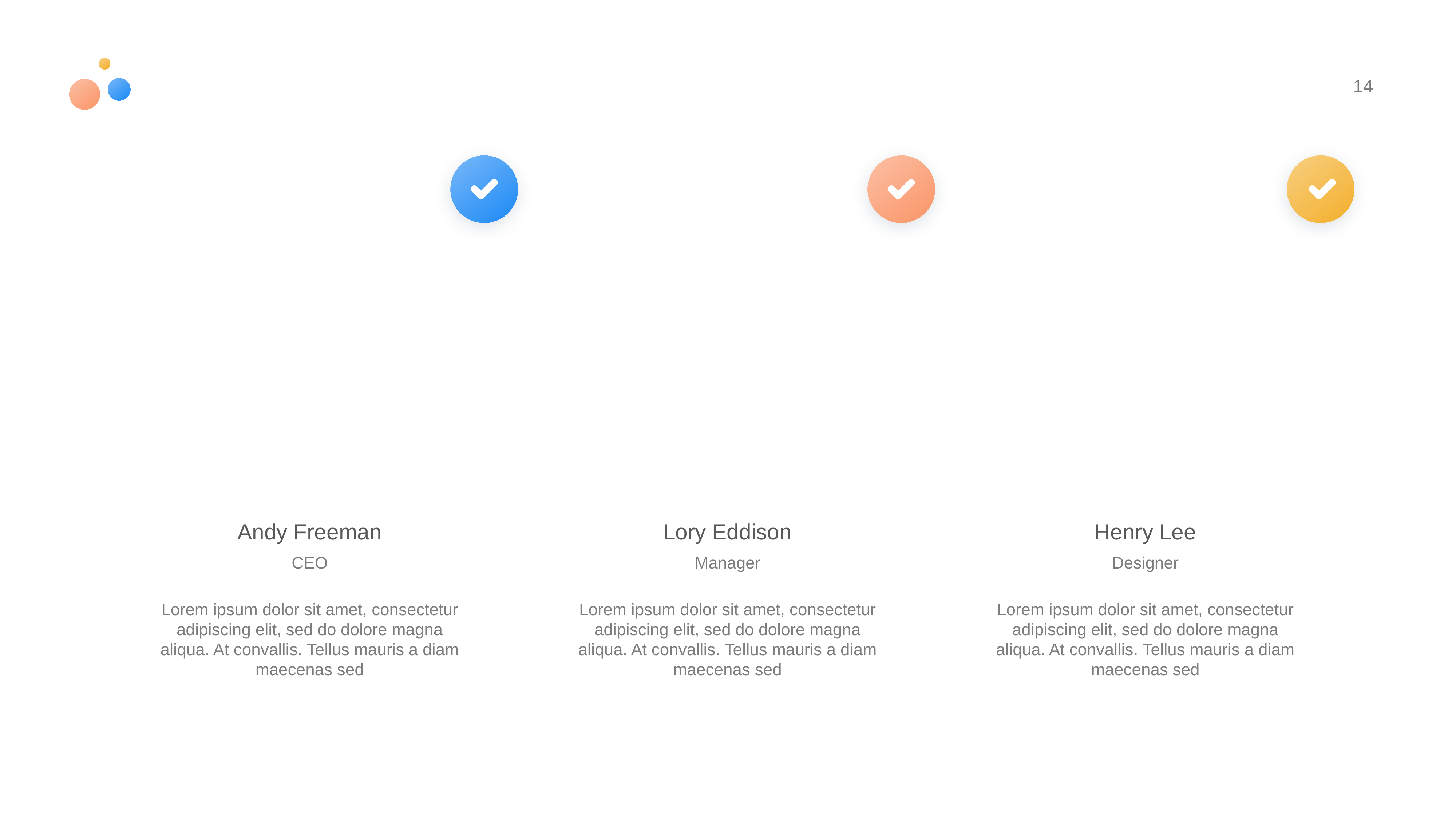

14

Andy Freeman
Lory Eddison
Henry Lee
CEO
Manager
Designer
Lorem ipsum dolor sit amet, consectetur adipiscing elit, sed do dolore magna aliqua. At convallis. Tellus mauris a diam maecenas sed
Lorem ipsum dolor sit amet, consectetur adipiscing elit, sed do dolore magna aliqua. At convallis. Tellus mauris a diam maecenas sed
Lorem ipsum dolor sit amet, consectetur adipiscing elit, sed do dolore magna aliqua. At convallis. Tellus mauris a diam maecenas sed